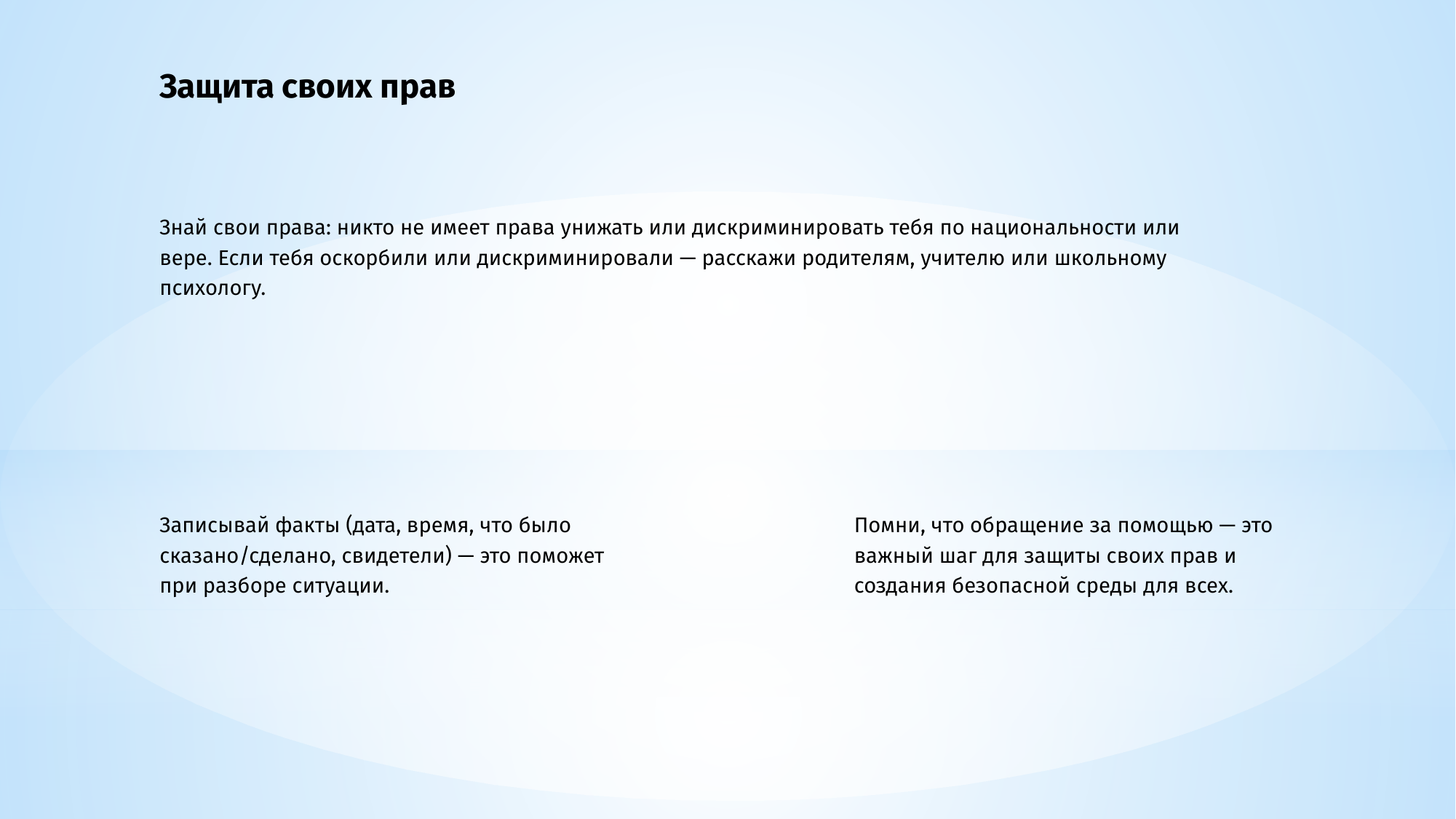

Защита своих прав
Знай свои права: никто не имеет права унижать или дискриминировать тебя по национальности или вере. Если тебя оскорбили или дискриминировали — расскажи родителям, учителю или школьному психологу.
Записывай факты (дата, время, что было сказано/сделано, свидетели) — это поможет при разборе ситуации.
Помни, что обращение за помощью — это важный шаг для защиты своих прав и создания безопасной среды для всех.